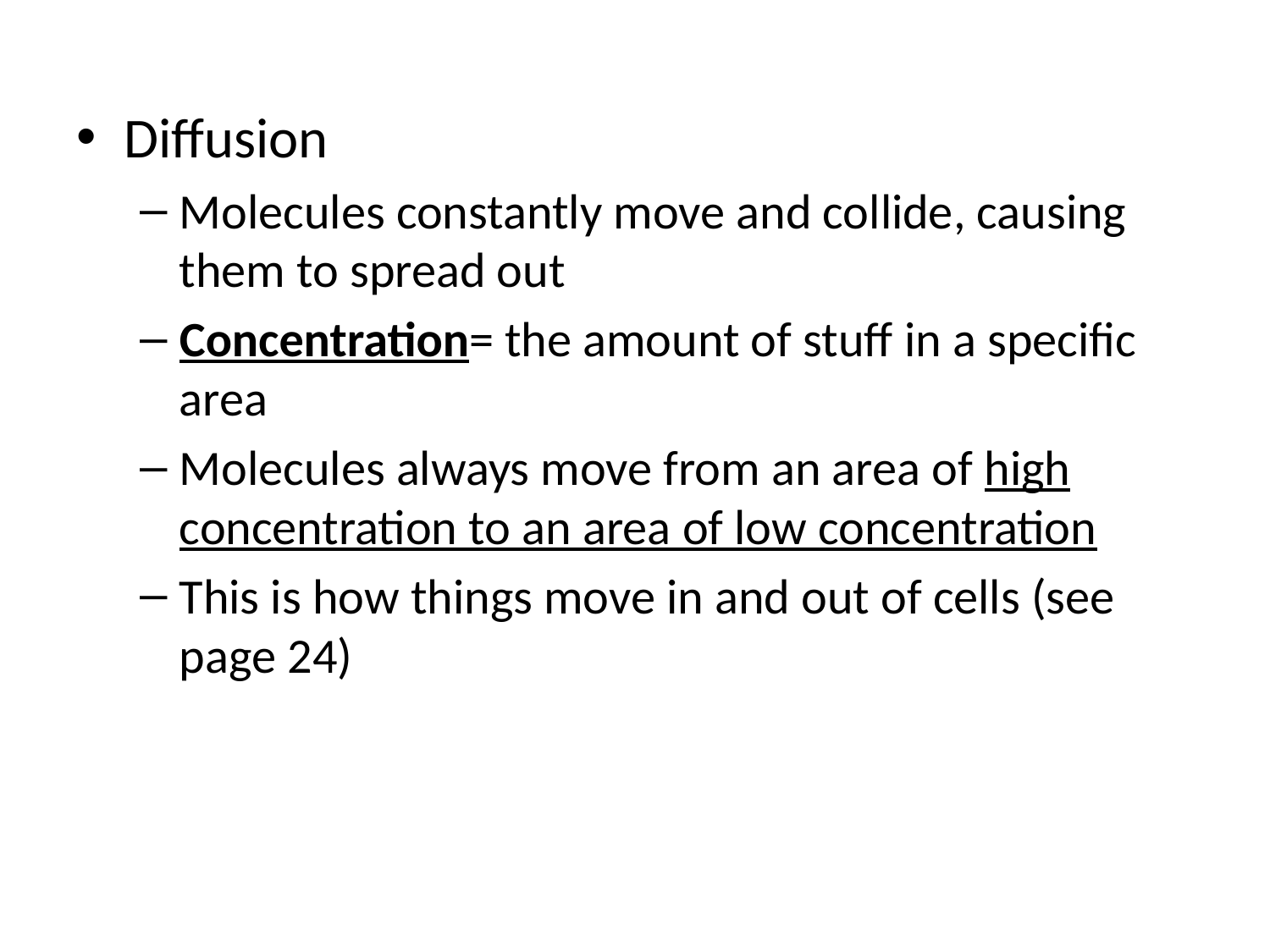

Diffusion
Molecules constantly move and collide, causing them to spread out
Concentration= the amount of stuff in a specific area
Molecules always move from an area of high concentration to an area of low concentration
This is how things move in and out of cells (see page 24)